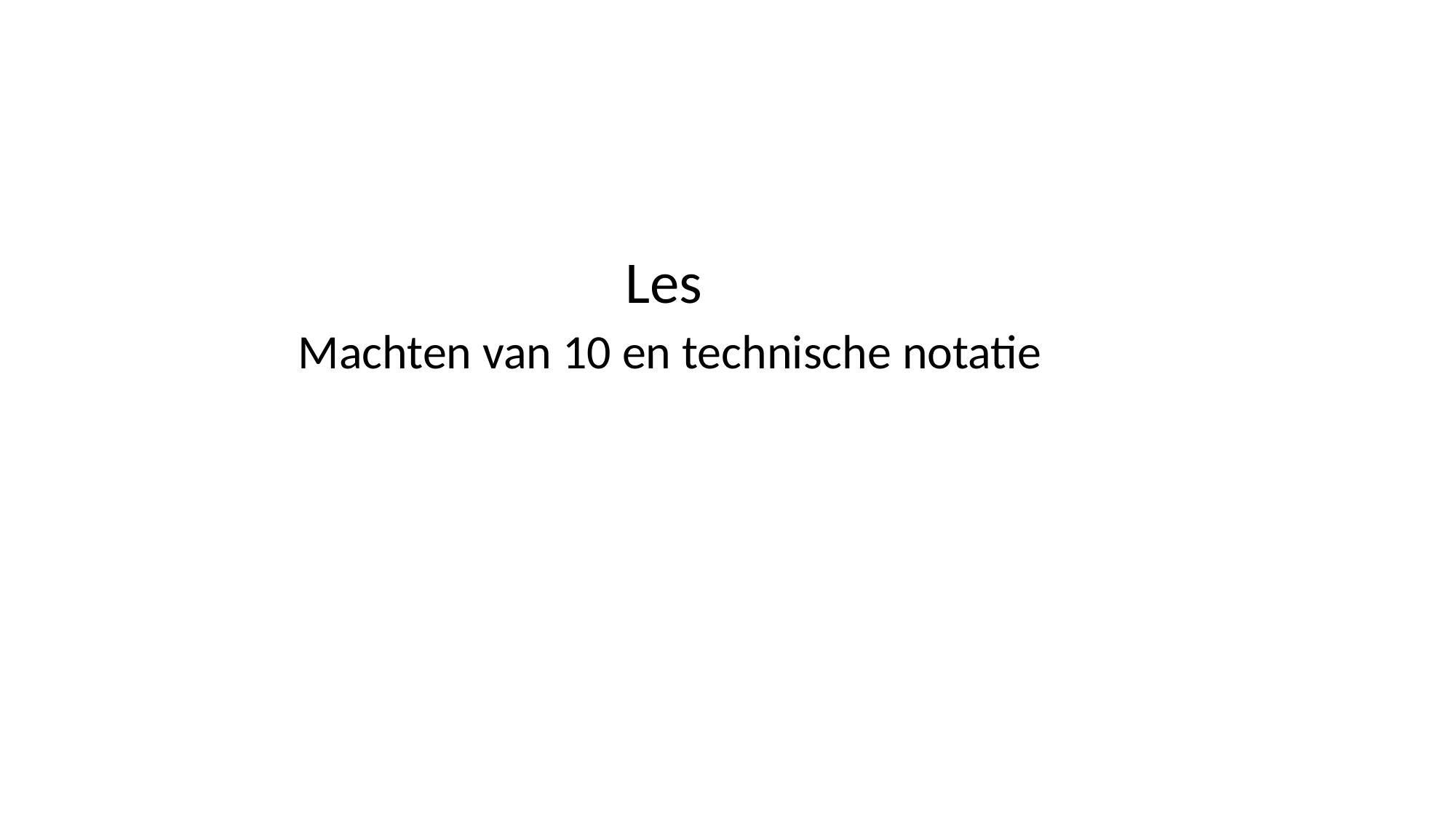

Les
Machten van 10 en technische notatie